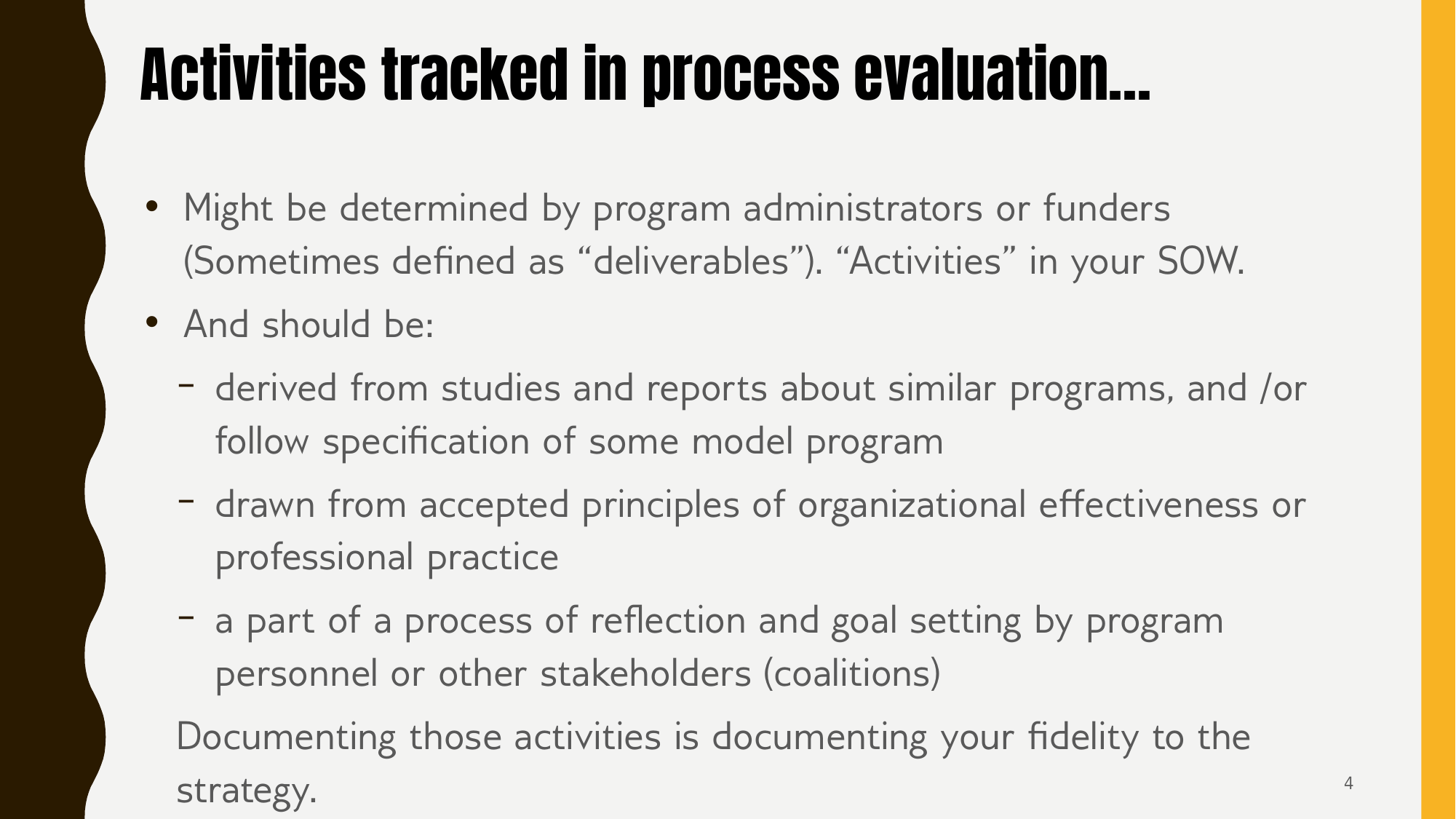

# Activities tracked in process evaluation…
Might be determined by program administrators or funders  (Sometimes defined as “deliverables”). “Activities” in your SOW.
And should be:
derived from studies and reports about similar programs, and /or follow specification of some model program
drawn from accepted principles of organizational effectiveness or professional practice
a part of a process of reflection and goal setting by program personnel or other stakeholders (coalitions)
Documenting those activities is documenting your fidelity to the strategy.
4